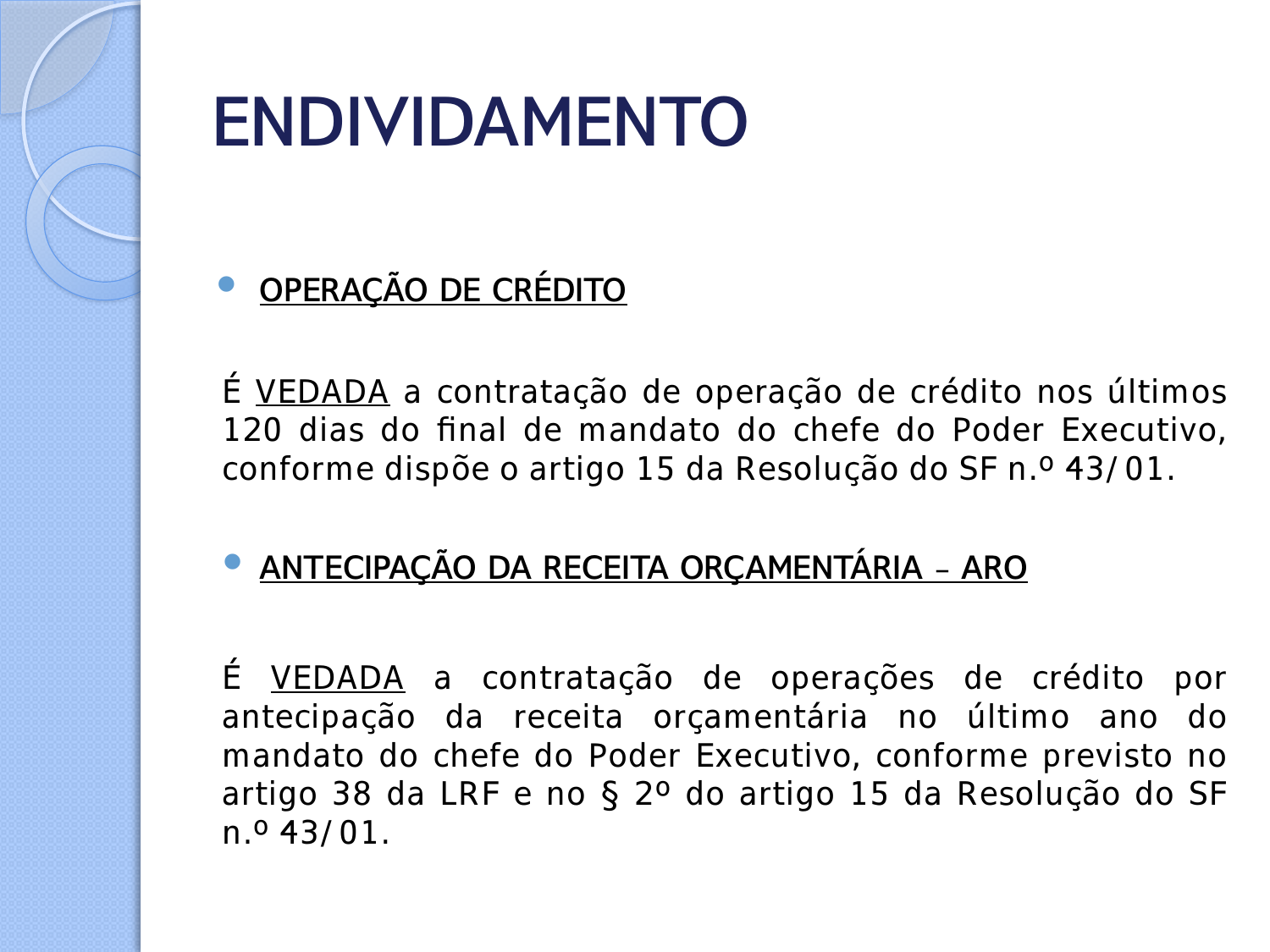

# ENDIVIDAMENTO

OPERAÇÃO DE CRÉDITO

É VEDADA a contratação de operação de crédito nos últimos 120 dias do final de mandato do chefe do Poder Executivo, conforme dispõe o artigo 15 da Resolução do SF n.º 43/01.

ANTECIPAÇÃO DA RECEITA ORÇAMENTÁRIA – ARO

É VEDADA a contratação de operações de crédito por antecipação da receita orçamentária no último ano do mandato do chefe do Poder Executivo, conforme previsto no artigo 38 da LRF e no § 2º do artigo 15 da Resolução do SF n.º 43/01.